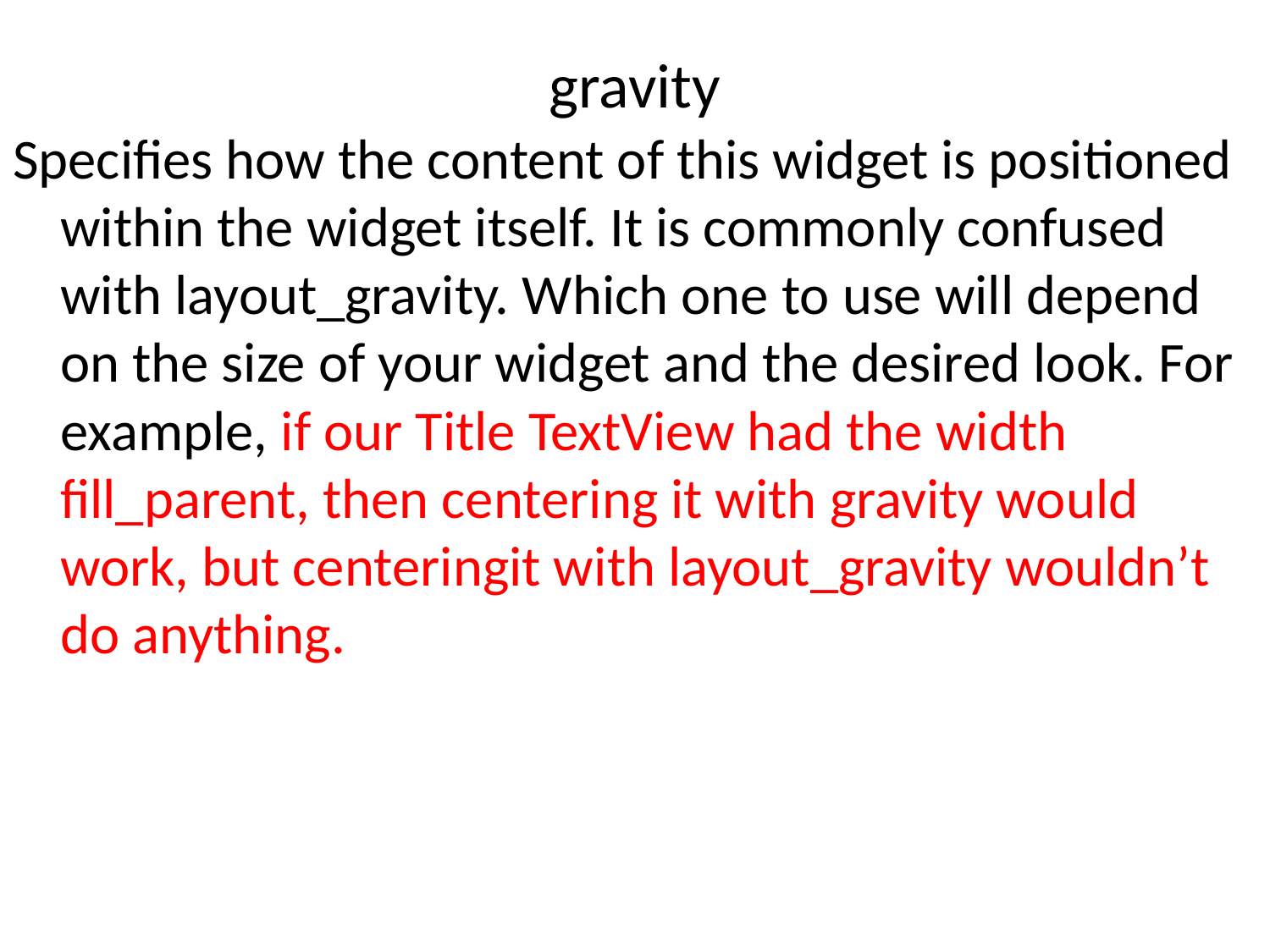

# gravity
Specifies how the content of this widget is positioned within the widget itself. It is commonly confused with layout_gravity. Which one to use will depend on the size of your widget and the desired look. For example, if our Title TextView had the width fill_parent, then centering it with gravity would work, but centeringit with layout_gravity wouldn’t do anything.